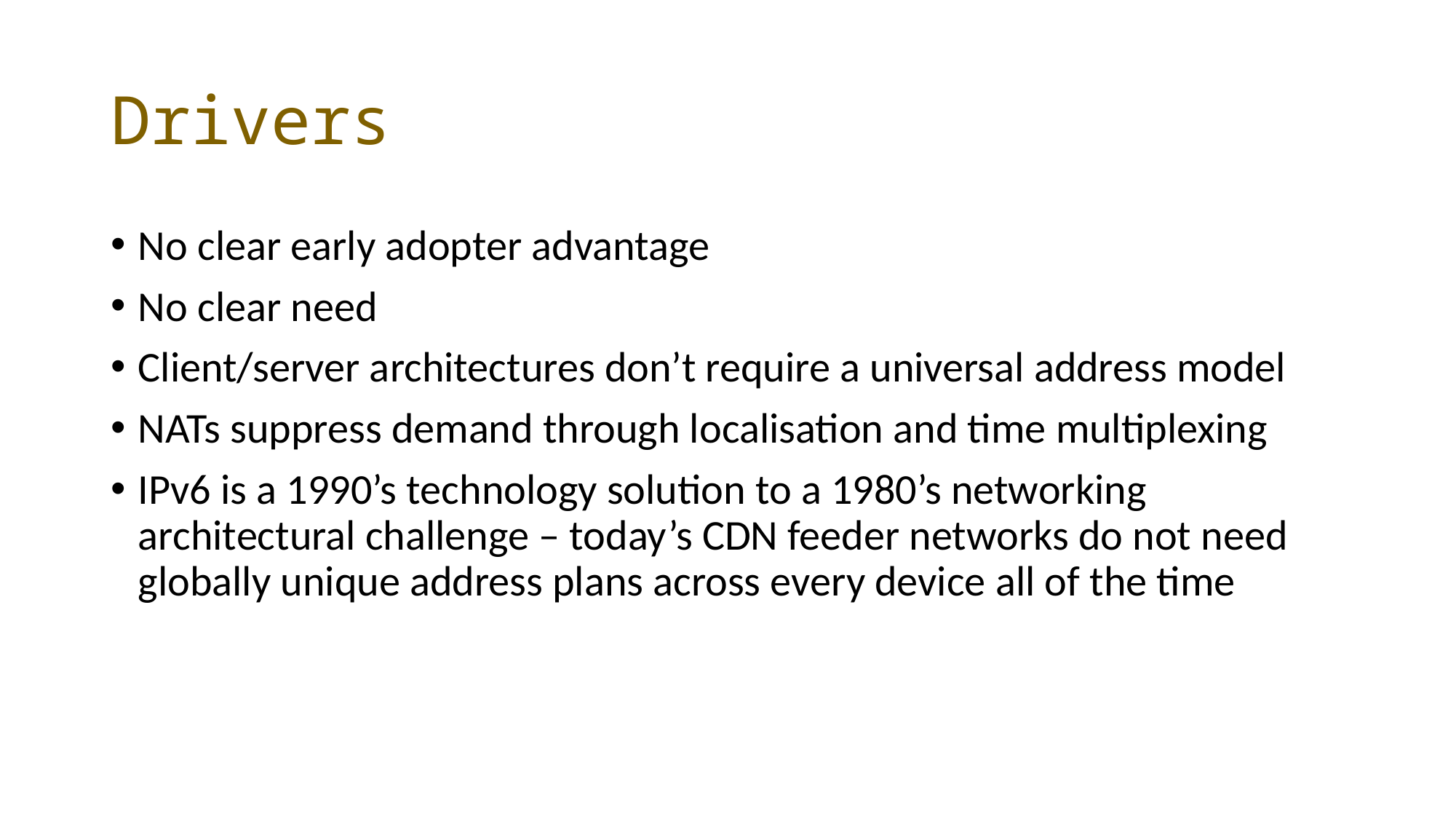

# Drivers
No clear early adopter advantage
No clear need
Client/server architectures don’t require a universal address model
NATs suppress demand through localisation and time multiplexing
IPv6 is a 1990’s technology solution to a 1980’s networking architectural challenge – today’s CDN feeder networks do not need globally unique address plans across every device all of the time